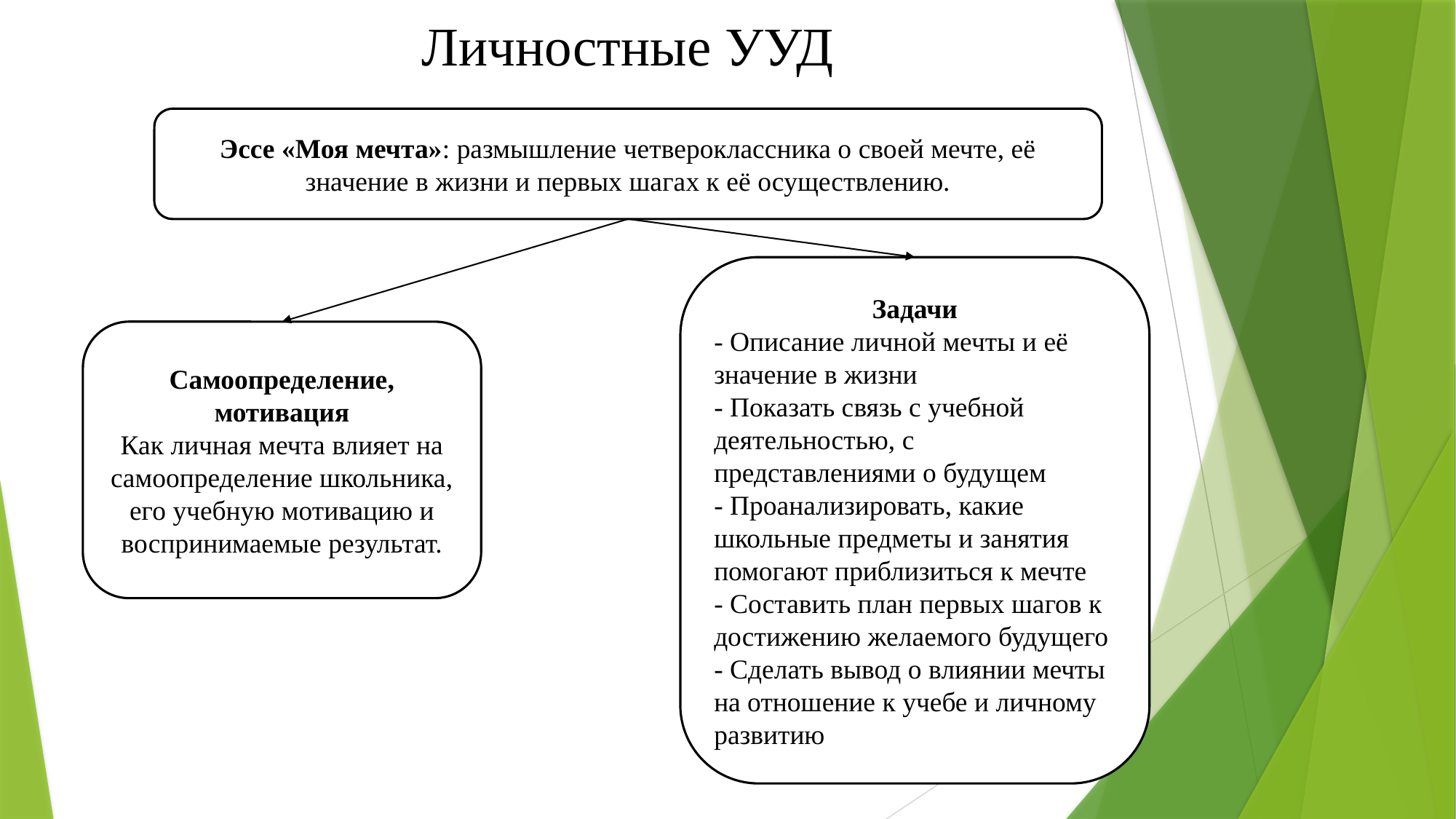

Личностные УУД
Эссе «Моя мечта»: размышление четвероклассника о своей мечте, её значение в жизни и первых шагах к её осуществлению.
Задачи
- Описание личной мечты и её значение в жизни
- Показать связь с учебной деятельностью, с представлениями о будущем
- Проанализировать, какие школьные предметы и занятия помогают приблизиться к мечте
- Составить план первых шагов к достижению желаемого будущего
- Сделать вывод о влиянии мечты на отношение к учебе и личному развитию
Самоопределение, мотивация
Как личная мечта влияет на самоопределение школьника, его учебную мотивацию и воспринимаемые результат.